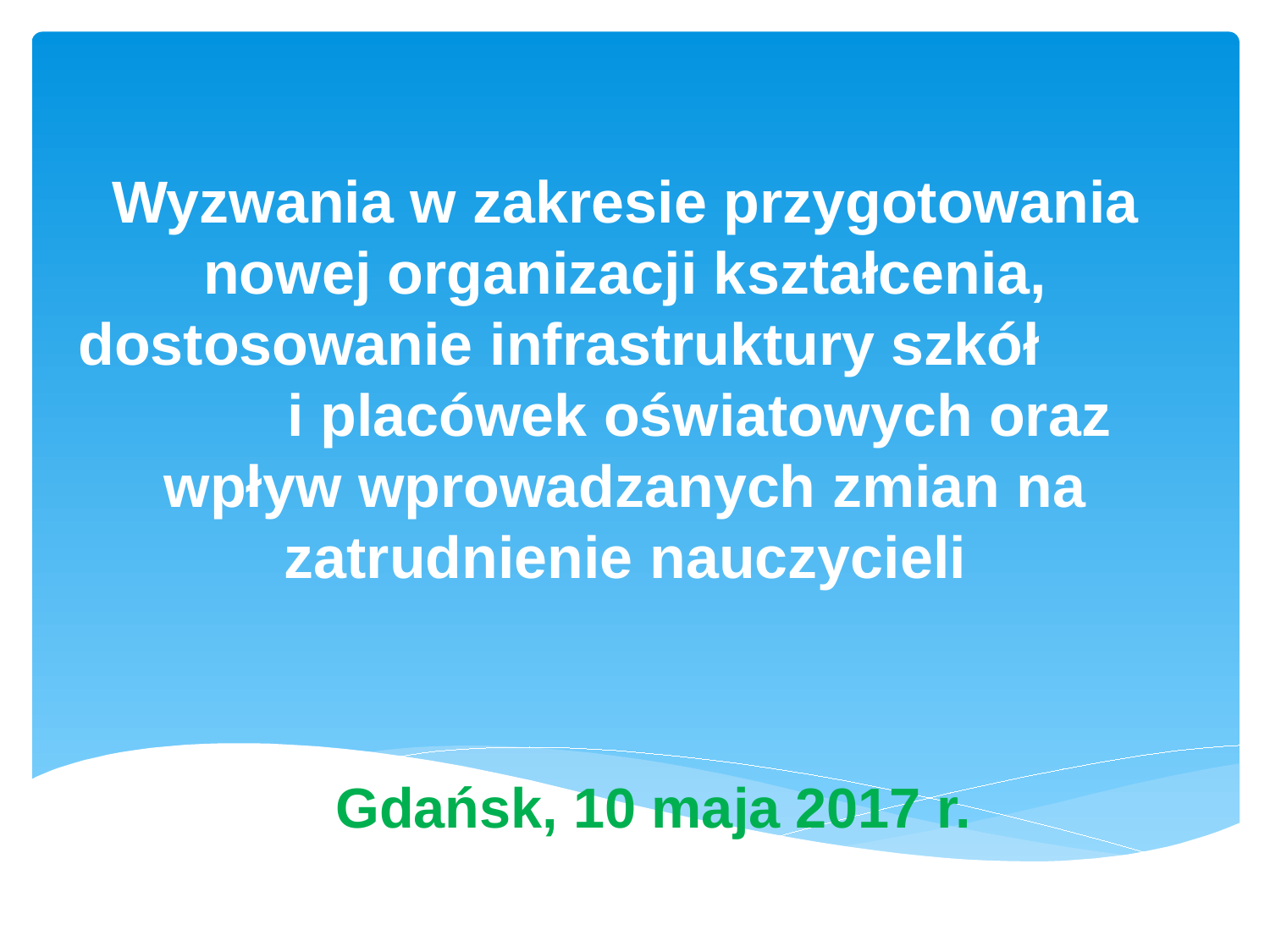

Wyzwania w zakresie przygotowania nowej organizacji kształcenia, dostosowanie infrastruktury szkół                  i placówek oświatowych oraz wpływ wprowadzanych zmian na zatrudnienie nauczycieli

# Gdańsk, 10 maja 2017 r.